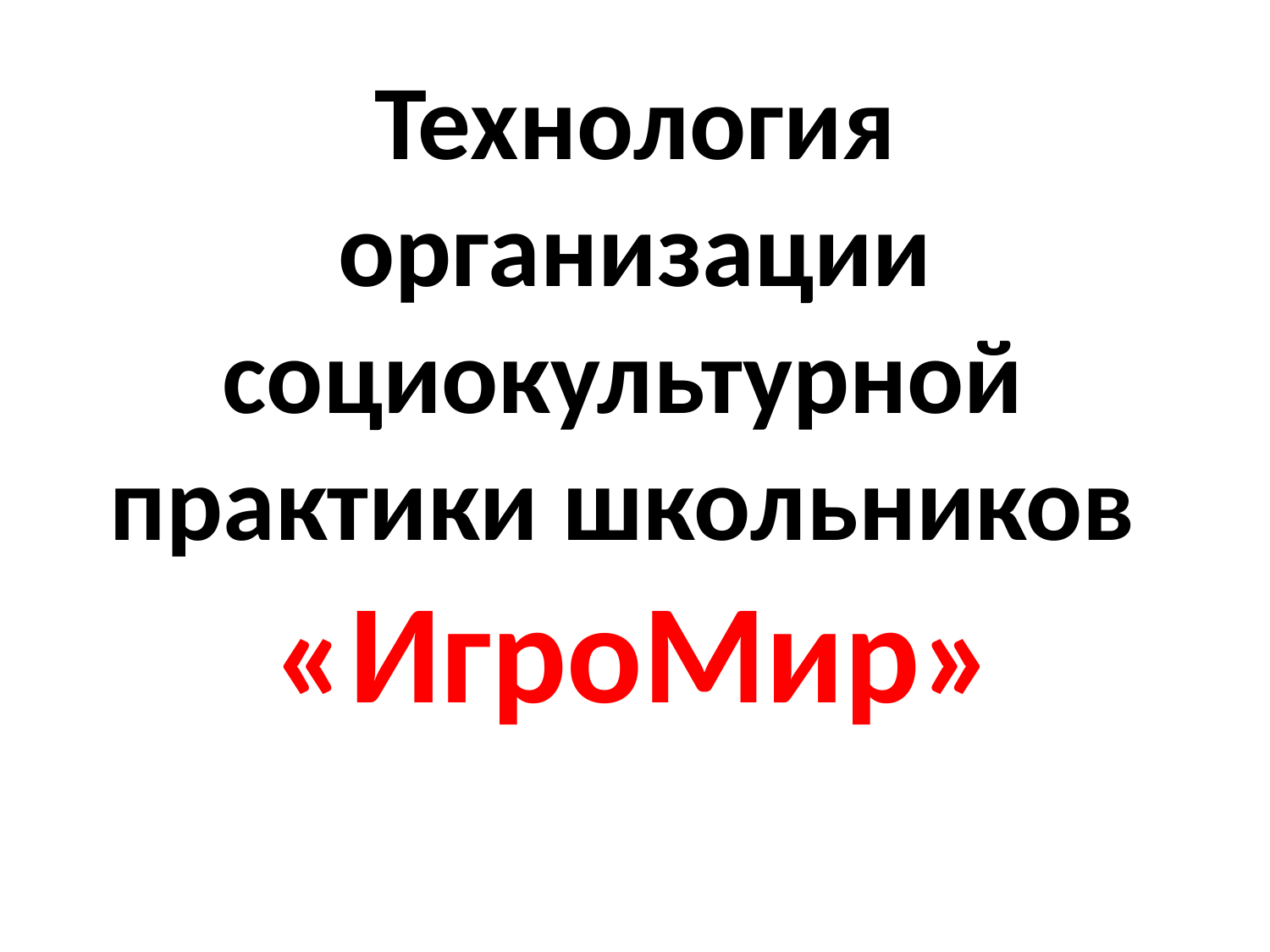

# Технология организации социокультурной практики школьников «ИгроМир»